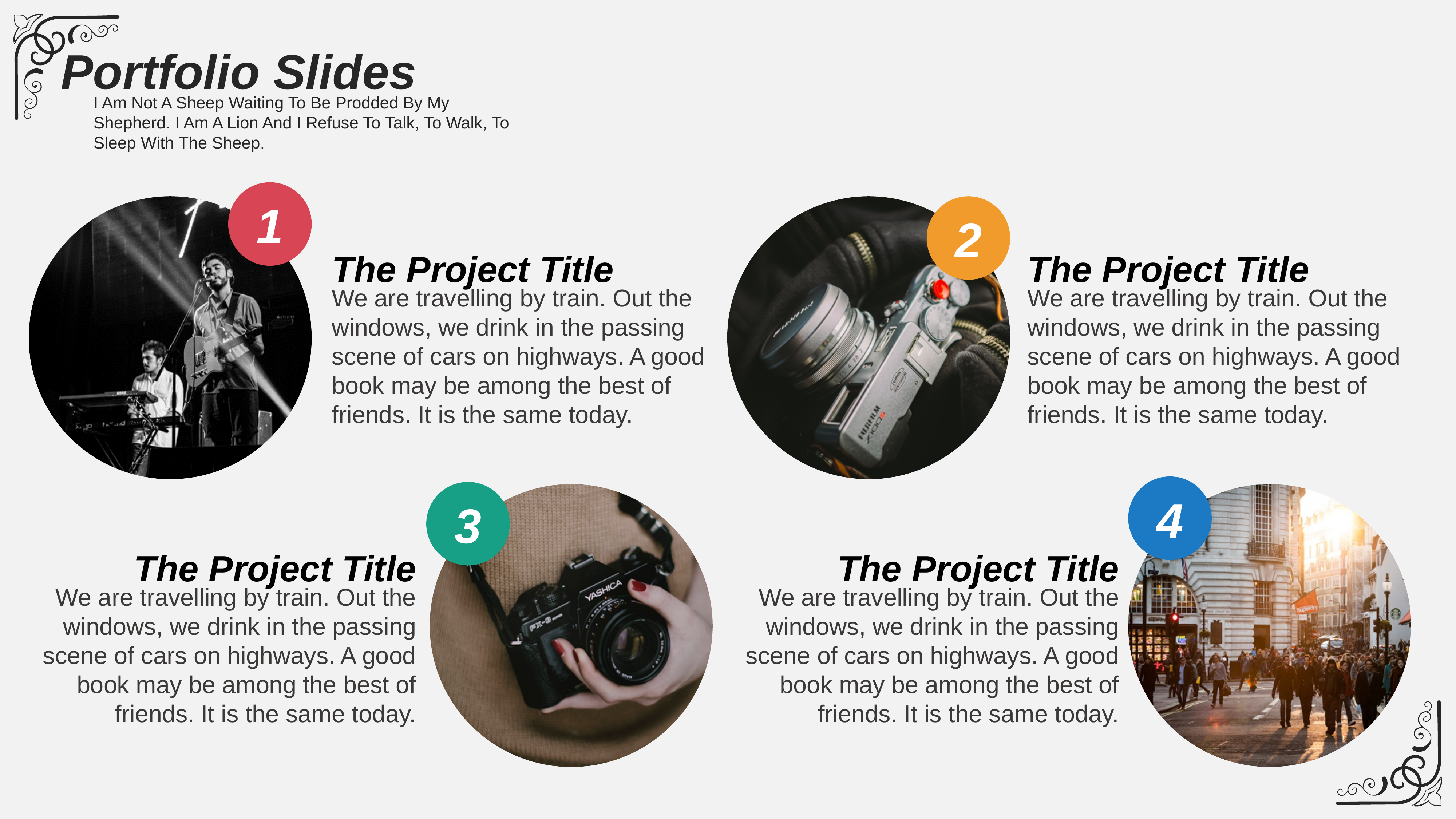

Portfolio Slides
I Am Not A Sheep Waiting To Be Prodded By My Shepherd. I Am A Lion And I Refuse To Talk, To Walk, To Sleep With The Sheep.

1

2
The Project Title
The Project Title
We are travelling by train. Out the windows, we drink in the passing scene of cars on highways. A good book may be among the best of friends. It is the same today.
We are travelling by train. Out the windows, we drink in the passing scene of cars on highways. A good book may be among the best of friends. It is the same today.

4

3

The Project Title
The Project Title
We are travelling by train. Out the windows, we drink in the passing scene of cars on highways. A good book may be among the best of friends. It is the same today.
We are travelling by train. Out the windows, we drink in the passing scene of cars on highways. A good book may be among the best of friends. It is the same today.